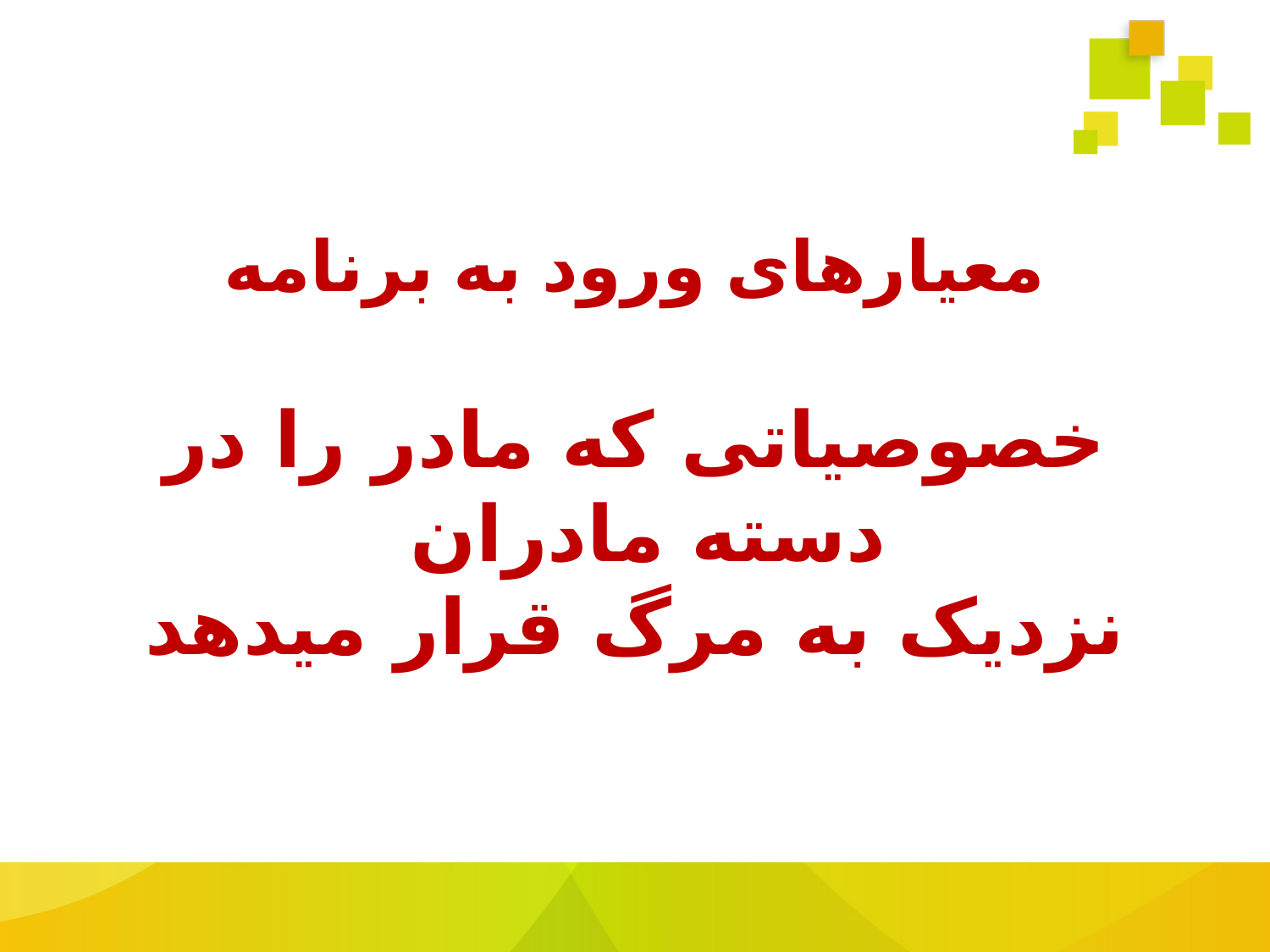

# معیارهای ورود به برنامه خصوصیاتی که مادر را در دسته مادران نزدیک به مرگ قرار میدهد